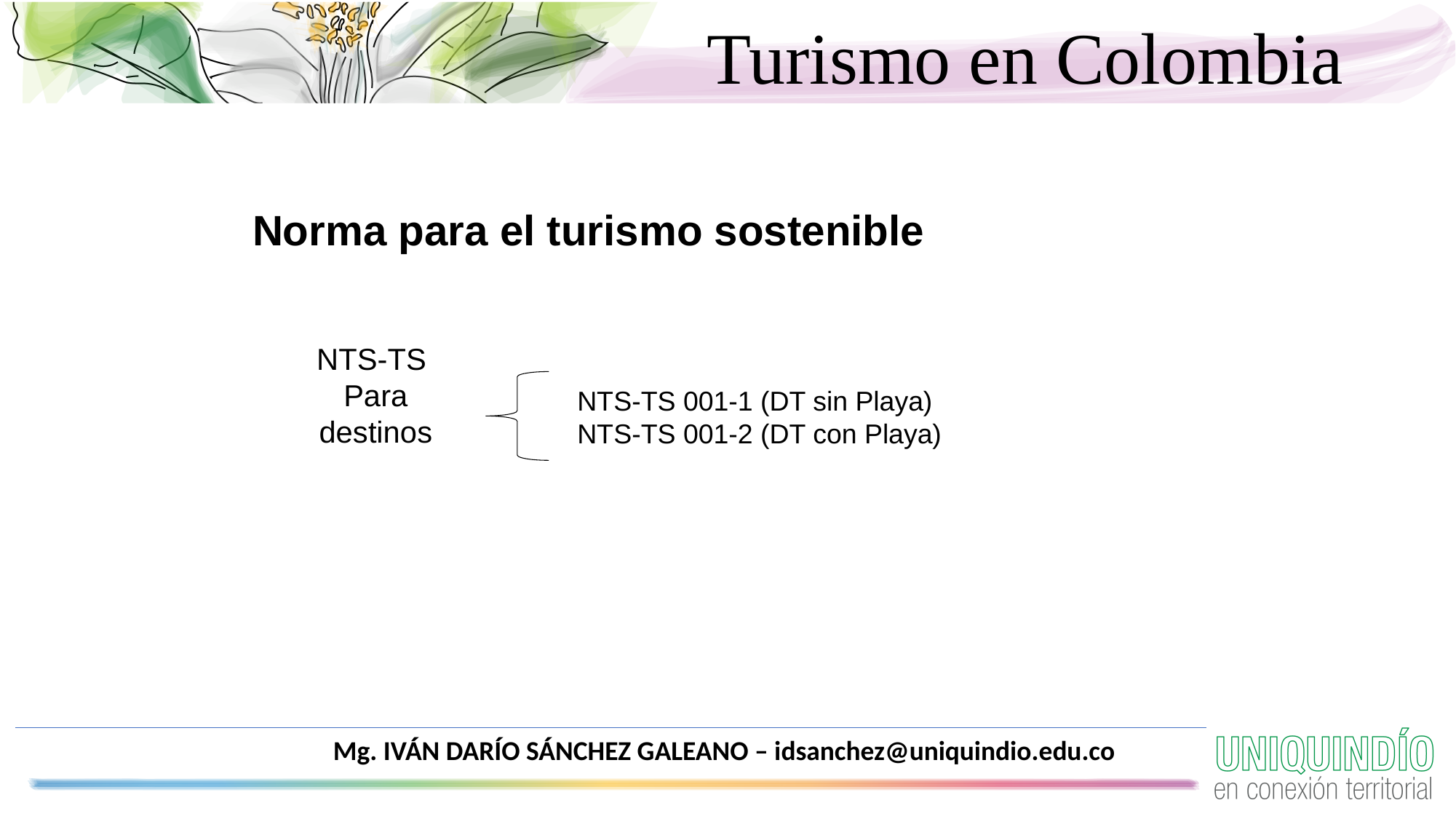

Turismo en Colombia
Norma para el turismo sostenible

NTS-TS
Para destinos

NTS-TS 001-1 (DT sin Playa)
NTS-TS 001-2 (DT con Playa)

Mg. IVÁN DARÍO SÁNCHEZ GALEANO – idsanchez@uniquindio.edu.co